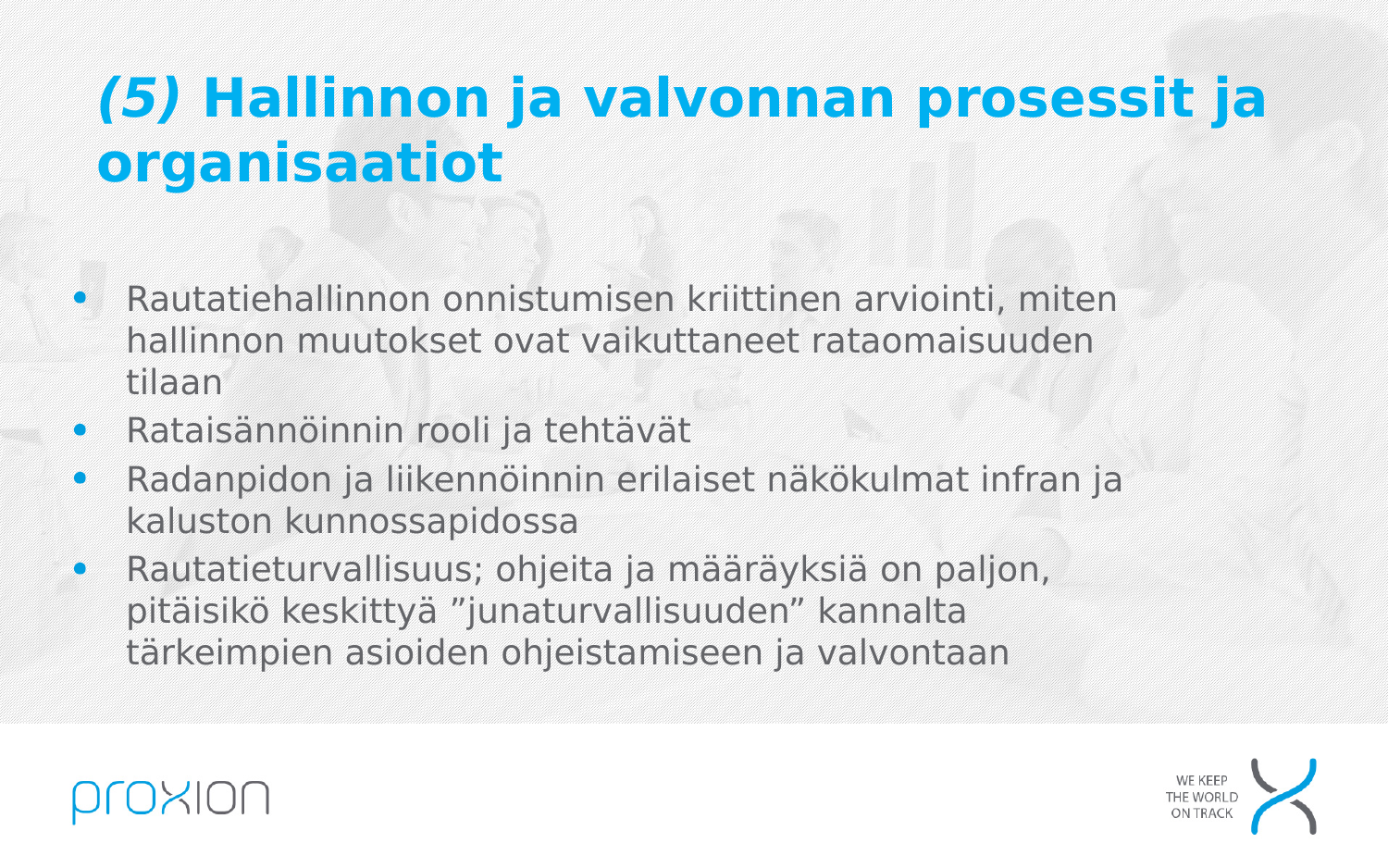

#
(5) Hallinnon ja valvonnan prosessit ja organisaatiot
Rautatiehallinnon onnistumisen kriittinen arviointi, miten hallinnon muutokset ovat vaikuttaneet rataomaisuuden tilaan
Rataisännöinnin rooli ja tehtävät
Radanpidon ja liikennöinnin erilaiset näkökulmat infran ja kaluston kunnossapidossa
Rautatieturvallisuus; ohjeita ja määräyksiä on paljon, pitäisikö keskittyä ”junaturvallisuuden” kannalta tärkeimpien asioiden ohjeistamiseen ja valvontaan